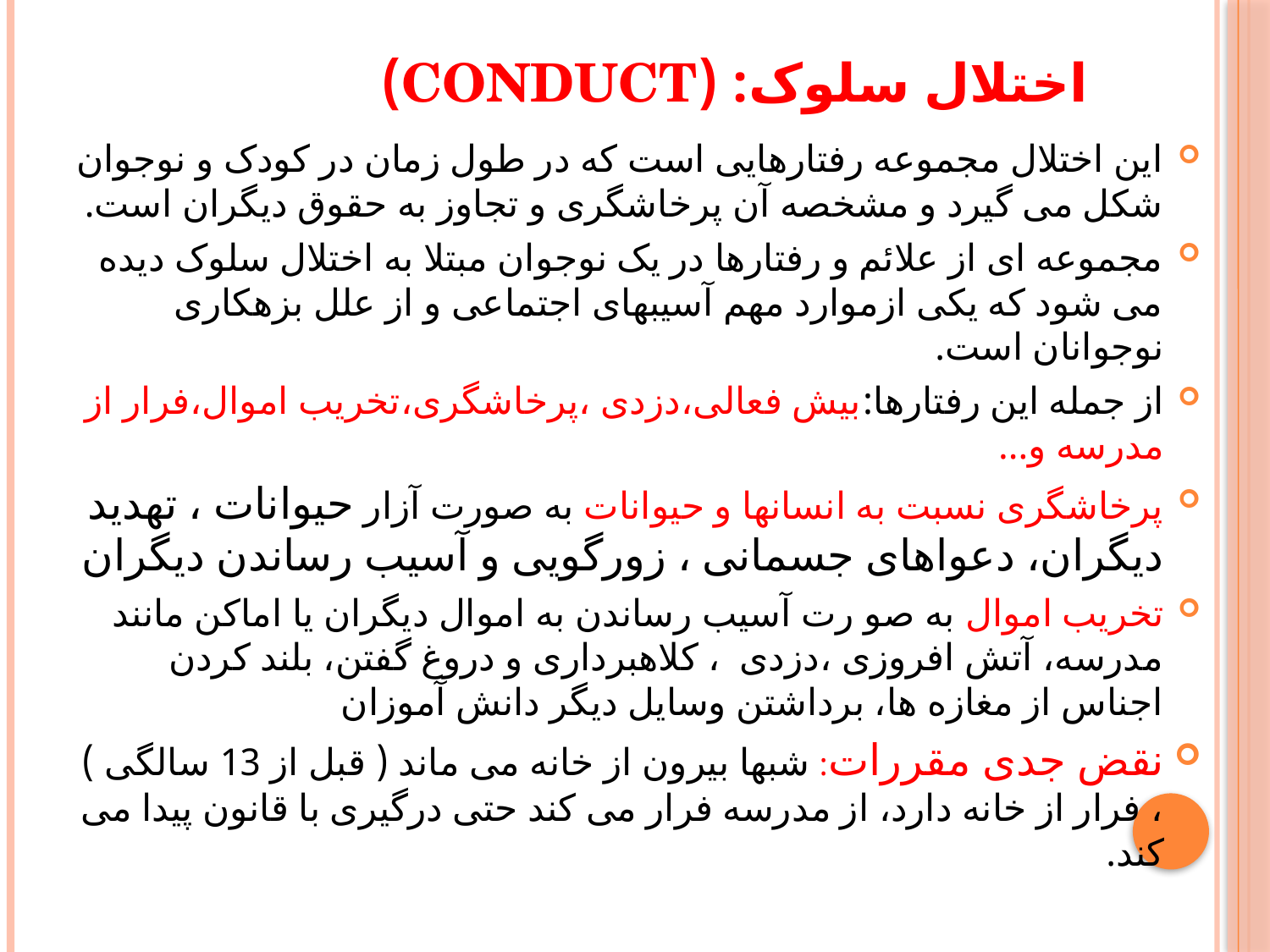

# اختلال سلوک: (Conduct)
این اختلال مجموعه رفتارهایی است که در طول زمان در کودک و نوجوان شکل می گیرد و مشخصه آن پرخاشگری و تجاوز به حقوق دیگران است.
مجموعه ای از علائم و رفتارها در یک نوجوان مبتلا به اختلال سلوک دیده می شود که یکی ازموارد مهم آسیبهای اجتماعی و از علل بزهکاری نوجوانان است.
از جمله این رفتارها:بیش فعالی،دزدی ،پرخاشگری،تخریب اموال،فرار از مدرسه و...
پرخاشگری نسبت به انسانها و حیوانات به صورت آزار حیوانات ، تهدید دیگران، دعواهای جسمانی ، زورگویی و آسیب رساندن دیگران
تخریب اموال به صو رت آسیب رساندن به اموال دیگران یا اماکن مانند مدرسه، آتش افروزی ،دزدی  ، کلاهبرداری و دروغ گفتن، بلند کردن اجناس از مغازه ها، برداشتن وسایل دیگر دانش آموزان
نقض جدی مقررات: شبها بیرون از خانه می ماند ( قبل از 13 سالگی ) ، فرار از خانه دارد، از مدرسه فرار می کند حتی درگیری با قانون پیدا می کند.